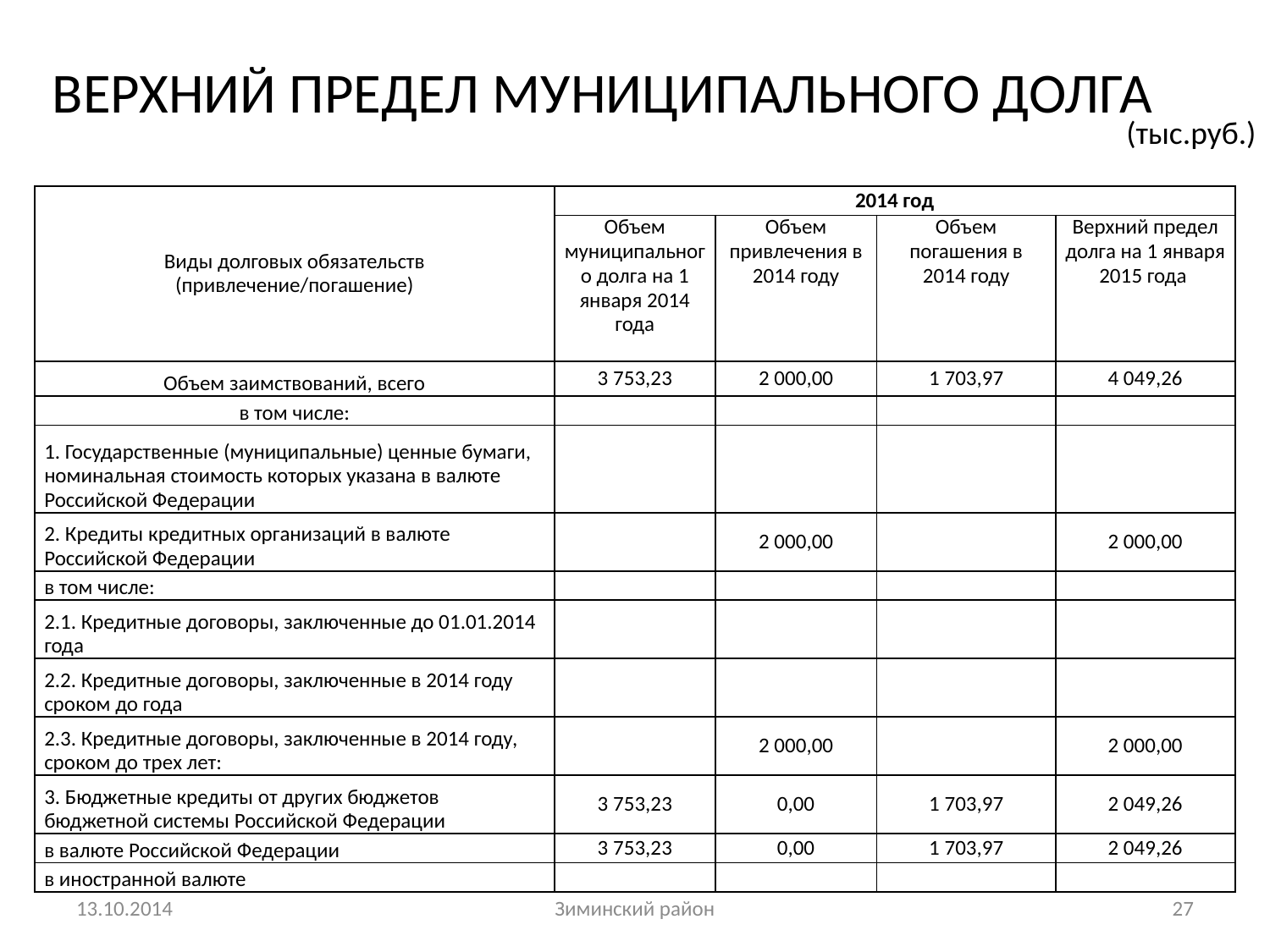

# ВЕРХНИЙ ПРЕДЕЛ МУНИЦИПАЛЬНОГО ДОЛГА
(тыс.руб.)
| Виды долговых обязательств (привлечение/погашение) | 2014 год |  |  |  |
| --- | --- | --- | --- | --- |
|  | Объем муниципального долга на 1 января 2014 года | Объем привлечения в 2014 году | Объем погашения в 2014 году | Верхний предел долга на 1 января 2015 года |
| Объем заимствований, всего | 3 753,23 | 2 000,00 | 1 703,97 | 4 049,26 |
| в том числе: |  |  |  |  |
| 1. Государственные (муниципальные) ценные бумаги, номинальная стоимость которых указана в валюте Российской Федерации |  |  |  |  |
| 2. Кредиты кредитных организаций в валюте Российской Федерации |  | 2 000,00 |  | 2 000,00 |
| в том числе: |  |  |  |  |
| 2.1. Кредитные договоры, заключенные до 01.01.2014 года |  |  |  |  |
| 2.2. Кредитные договоры, заключенные в 2014 году сроком до года |  |  |  |  |
| 2.3. Кредитные договоры, заключенные в 2014 году, сроком до трех лет: |  | 2 000,00 |  | 2 000,00 |
| 3. Бюджетные кредиты от других бюджетов бюджетной системы Российской Федерации | 3 753,23 | 0,00 | 1 703,97 | 2 049,26 |
| в валюте Российской Федерации | 3 753,23 | 0,00 | 1 703,97 | 2 049,26 |
| в иностранной валюте |  |  |  |  |
13.10.2014
Зиминский район
27